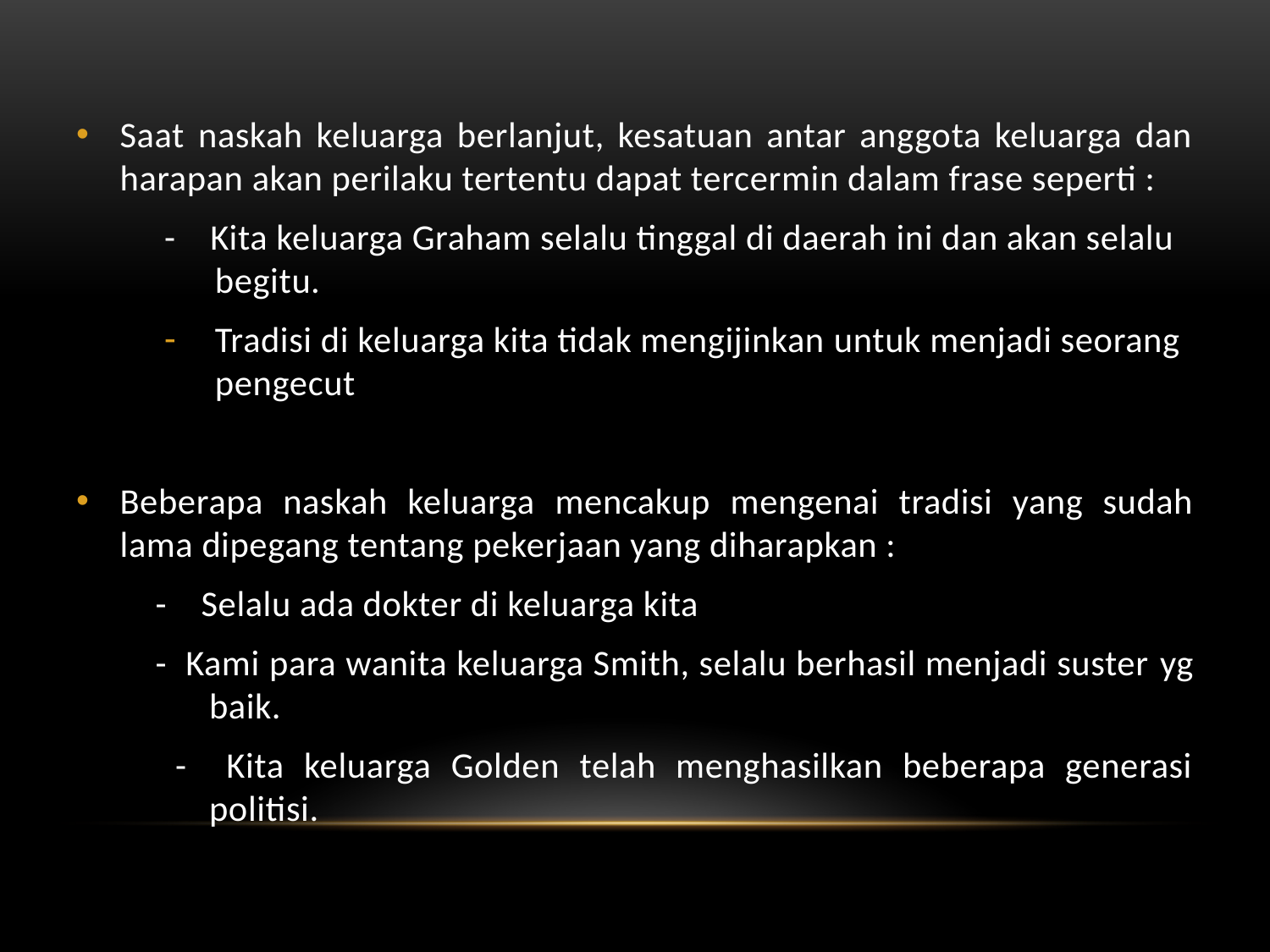

Saat naskah keluarga berlanjut, kesatuan antar anggota keluarga dan harapan akan perilaku tertentu dapat tercermin dalam frase seperti :
-    Kita keluarga Graham selalu tinggal di daerah ini dan akan selalu begitu.
Tradisi di keluarga kita tidak mengijinkan untuk menjadi seorang pengecut

Beberapa naskah keluarga mencakup mengenai tradisi yang sudah lama dipegang tentang pekerjaan yang diharapkan :
-    Selalu ada dokter di keluarga kita
-  Kami para wanita keluarga Smith, selalu berhasil menjadi suster yg baik.
 -  Kita keluarga Golden telah menghasilkan beberapa generasi politisi.